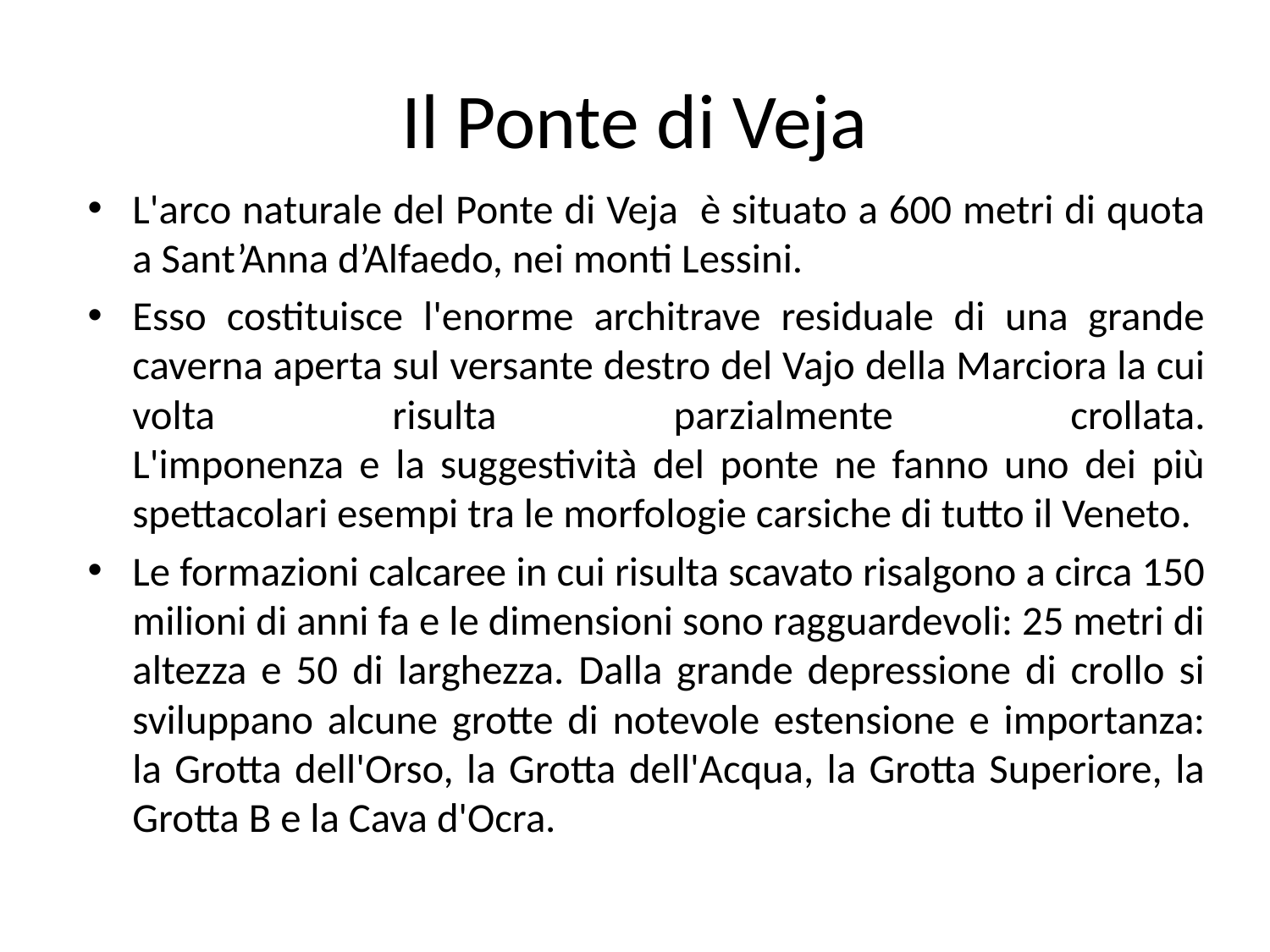

# Il Ponte di Veja
L'arco naturale del Ponte di Veja  è situato a 600 metri di quota a Sant’Anna d’Alfaedo, nei monti Lessini.
Esso costituisce l'enorme architrave residuale di una grande caverna aperta sul versante destro del Vajo della Marciora la cui volta risulta parzialmente crollata.
L'imponenza e la suggestività del ponte ne fanno uno dei più spettacolari esempi tra le morfologie carsiche di tutto il Veneto.
Le formazioni calcaree in cui risulta scavato risalgono a circa 150 milioni di anni fa e le dimensioni sono ragguardevoli: 25 metri di altezza e 50 di larghezza. Dalla grande depressione di crollo si sviluppano alcune grotte di notevole estensione e importanza: la Grotta dell'Orso, la Grotta dell'Acqua, la Grotta Superiore, la Grotta B e la Cava d'Ocra.